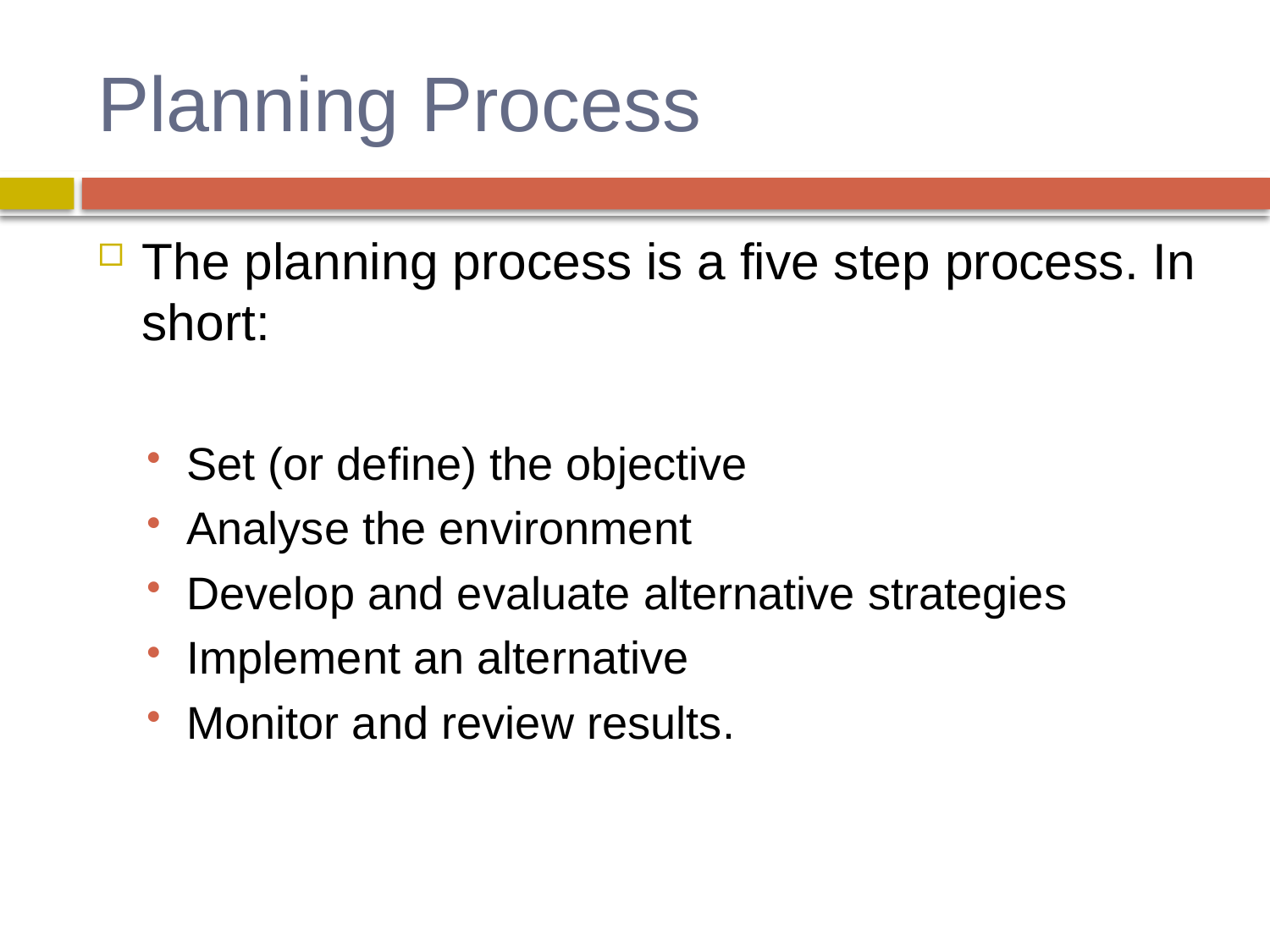

# Planning Process
The planning process is a five step process. In short:

Set (or define) the objective
Analyse the environment
Develop and evaluate alternative strategies
Implement an alternative
Monitor and review results.